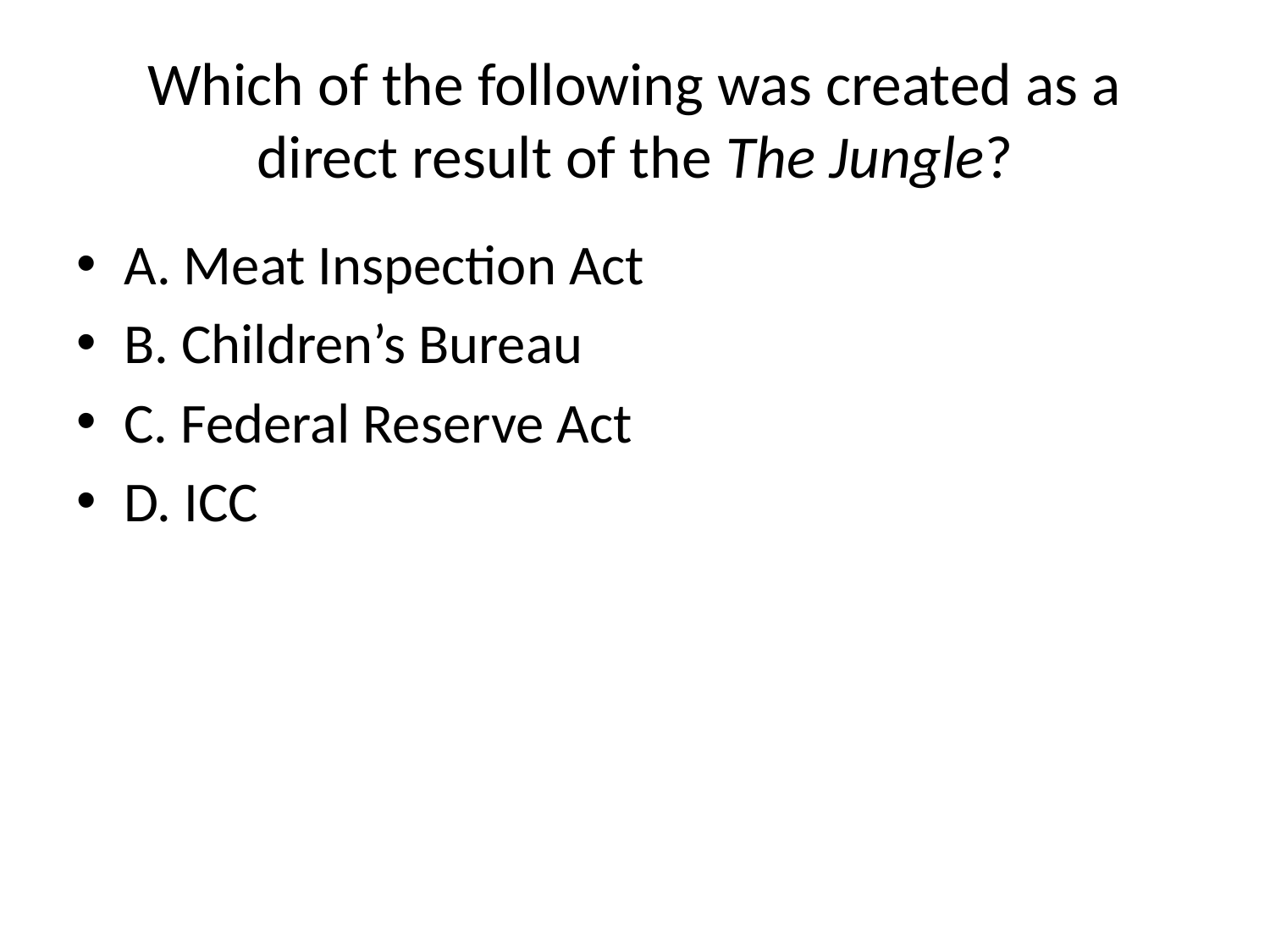

# Which of the following was created as a direct result of the The Jungle?
A. Meat Inspection Act
B. Children’s Bureau
C. Federal Reserve Act
D. ICC